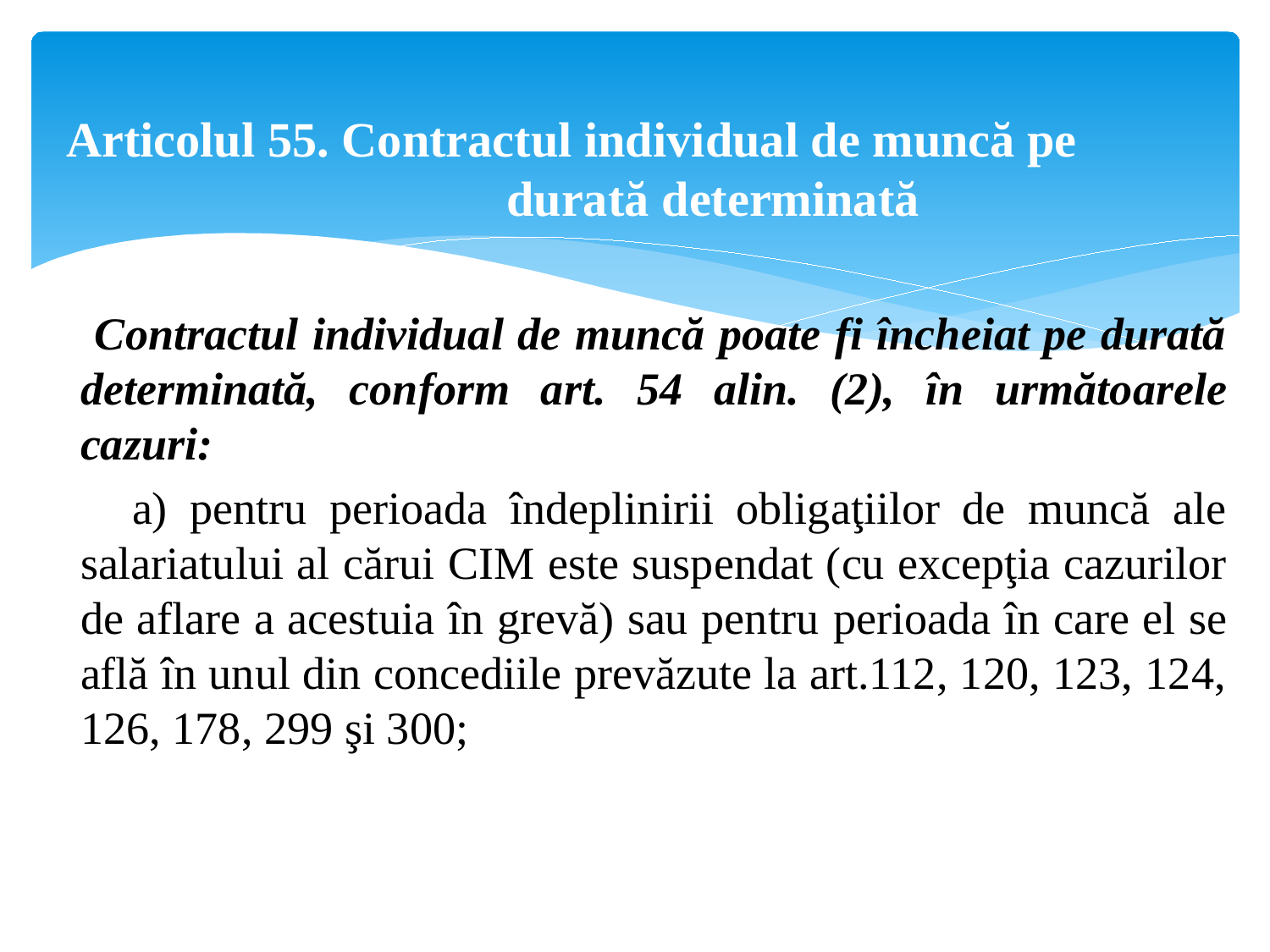

# Articolul 55. Contractul individual de muncă pe durată determinată

    Contractul individual de muncă poate fi încheiat pe durată determinată, conform art. 54 alin. (2), în următoarele cazuri:
    a) pentru perioada îndeplinirii obligaţiilor de muncă ale salariatului al cărui CIM este suspendat (cu excepţia cazurilor de aflare a acestuia în grevă) sau pentru perioada în care el se află în unul din concediile prevăzute la art.112, 120, 123, 124, 126, 178, 299 şi 300;